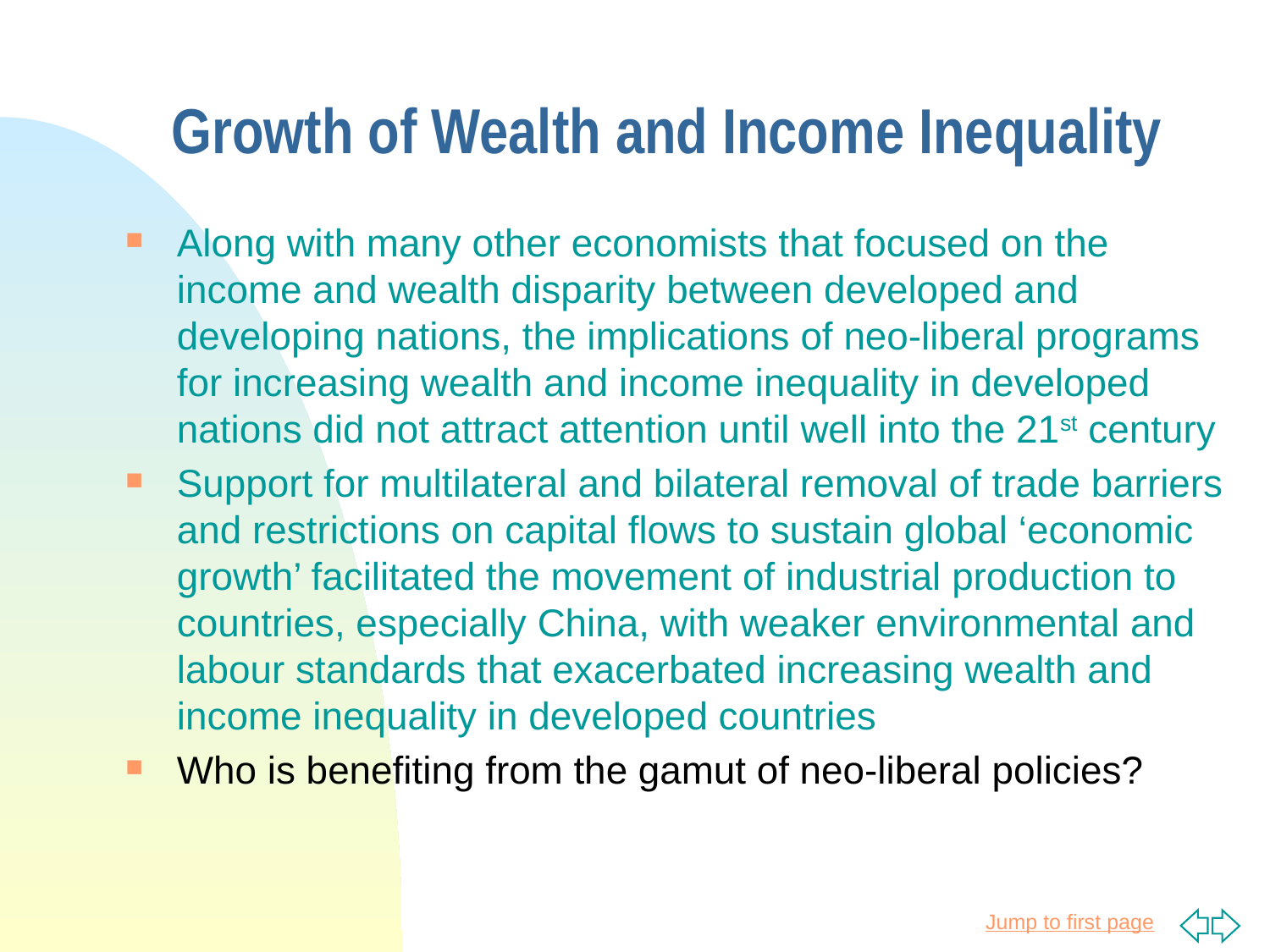

# Growth of Wealth and Income Inequality
Along with many other economists that focused on the income and wealth disparity between developed and developing nations, the implications of neo-liberal programs for increasing wealth and income inequality in developed nations did not attract attention until well into the 21st century
Support for multilateral and bilateral removal of trade barriers and restrictions on capital flows to sustain global ‘economic growth’ facilitated the movement of industrial production to countries, especially China, with weaker environmental and labour standards that exacerbated increasing wealth and income inequality in developed countries
Who is benefiting from the gamut of neo-liberal policies?